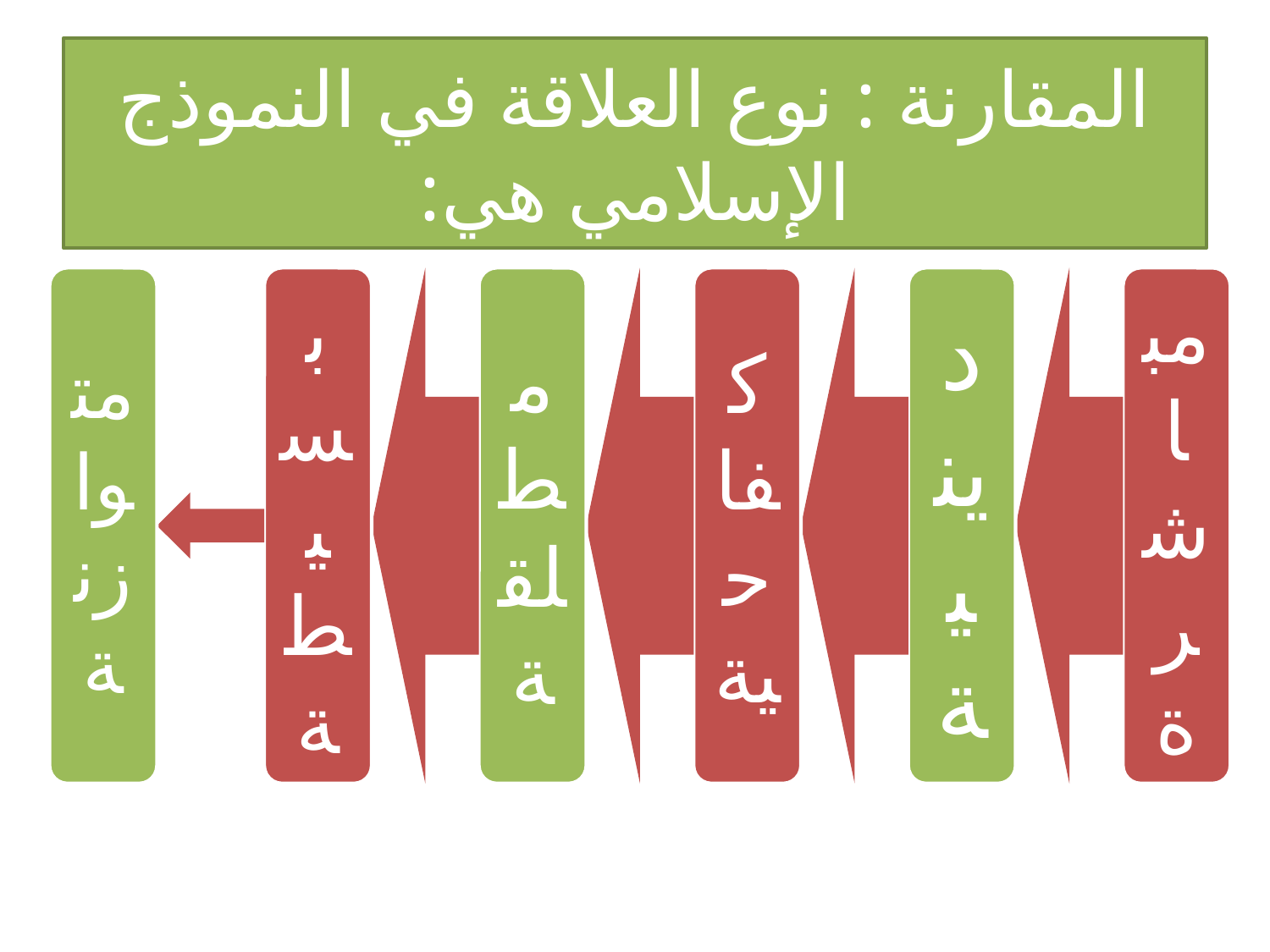

# المقارنة : نوع العلاقة في النموذج الإسلامي هي:
دينية
كفاحية
مباشرة
مطلقة
بسيطة
متوازنة